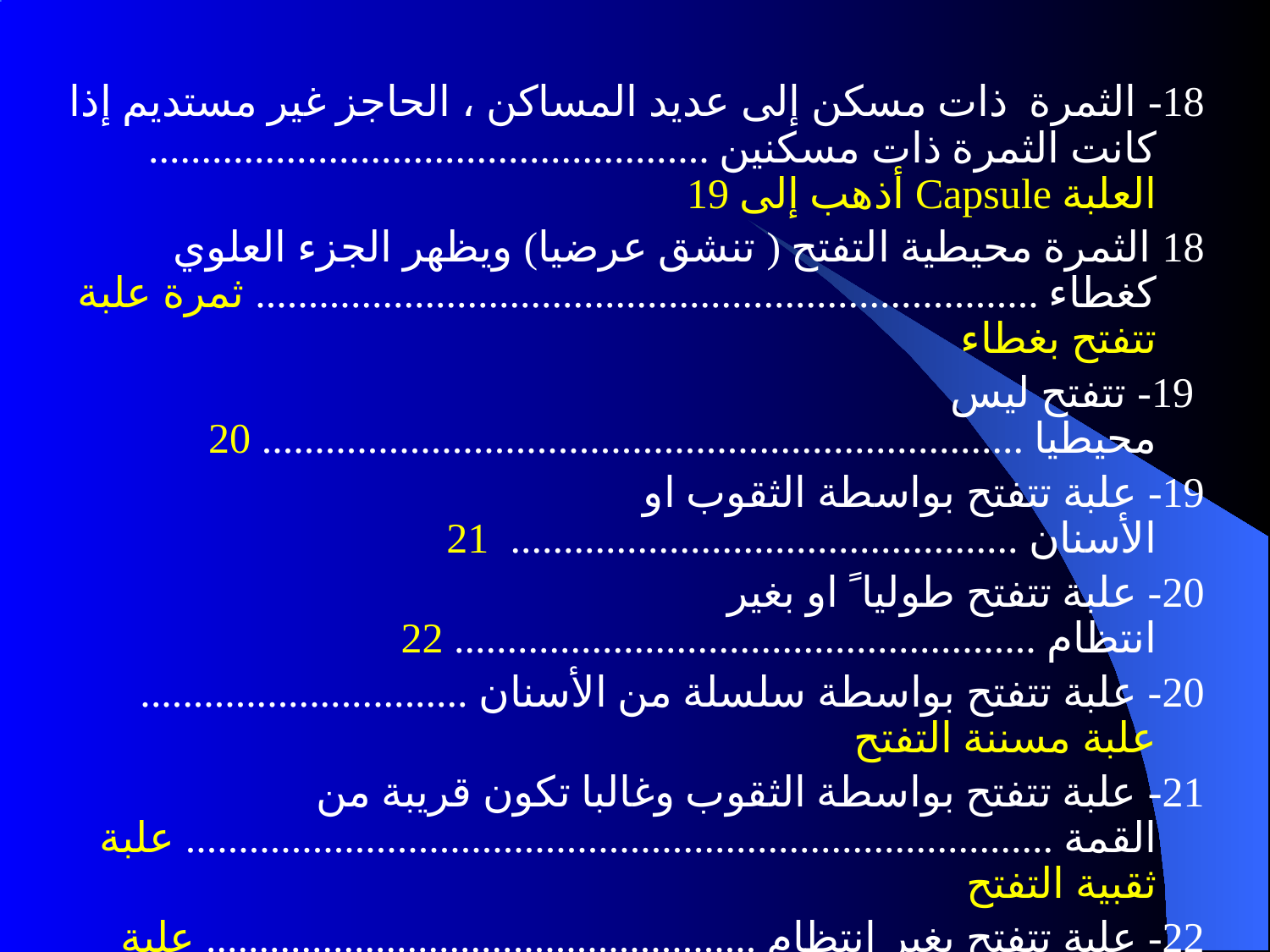

18- الثمرة  ذات مسكن إلى عديد المساكن ، الحاجز غير مستديم إذا كانت الثمرة ذات مسكنين ..................................................... العلبة Capsule أذهب إلى 19
18 الثمرة محيطية التفتح ( تنشق عرضيا) ويظهر الجزء العلوي كغطاء .......................................................................... ثمرة علبة تتفتح بغطاء
 19- تتفتح ليس محيطيا ........................................................................ 20
19- علبة تتفتح بواسطة الثقوب او الأسنان ................................................  21
20- علبة تتفتح طوليا ً او بغير انتظام ....................................................... 22
20- علبة تتفتح بواسطة سلسلة من الأسنان ............................... علبة مسننة التفتح
21- علبة تتفتح بواسطة الثقوب وغالبا تكون قريبة من القمة .................................................................................. علبة ثقبية التفتح
22- علبة تتفتح بغير إنتظام .................................................... علبة شاذة التفتح
21- علبة تتفتح طوليا .......................................................................... 23
22- مصاريع تتكون من تشقق الحواجز  ما بين المساكن ............................................................................ علبة تتفتح مصراعيا
23- المصاريع تبقى متصلة بالحواجز ...................................................... 24